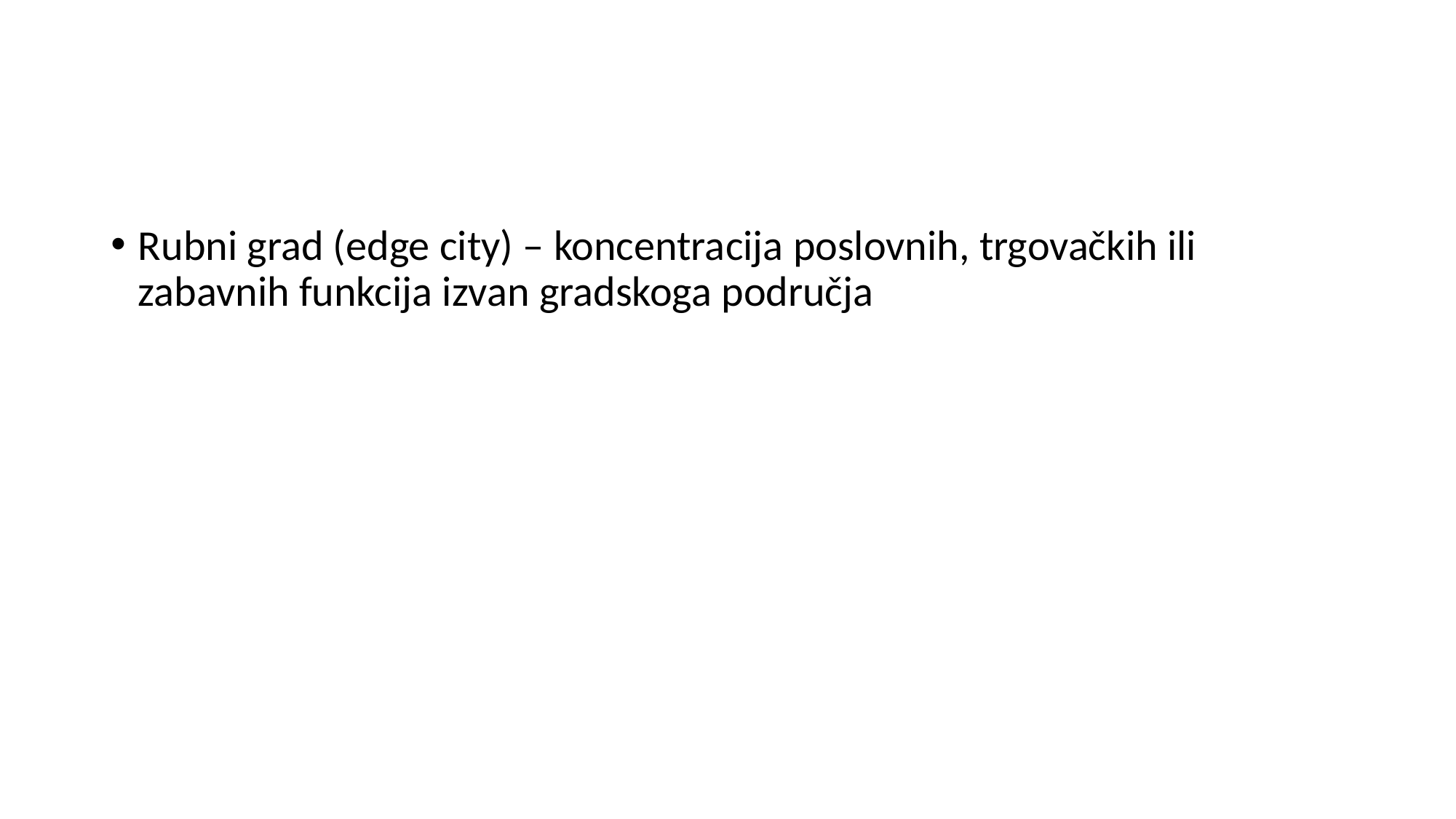

#
Rubni grad (edge city) – koncentracija poslovnih, trgovačkih ili zabavnih funkcija izvan gradskoga područja